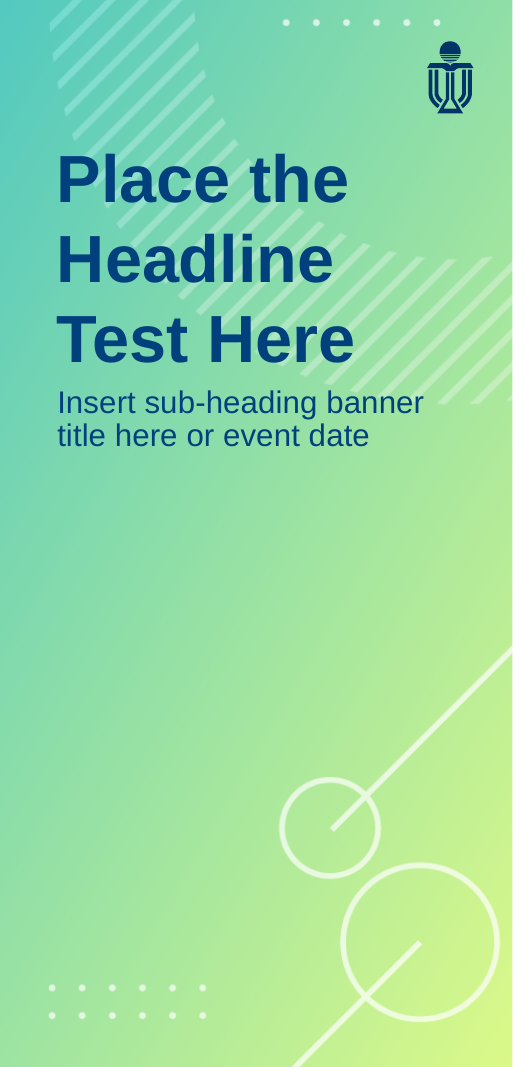

Place the
Headline Test Here
Insert sub-heading banner title here or event date